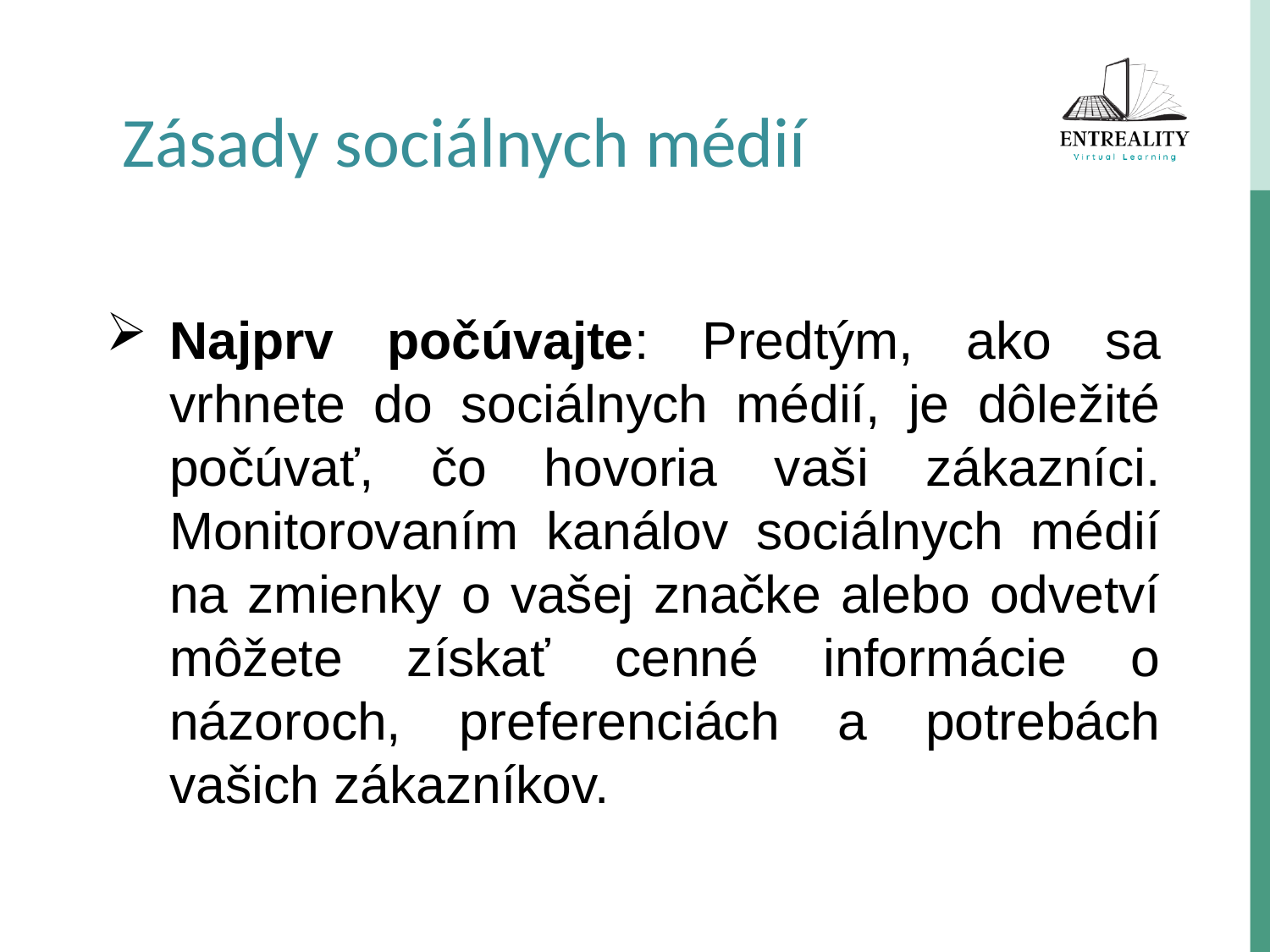

Zásady sociálnych médií

Najprv počúvajte: Predtým, ako sa vrhnete do sociálnych médií, je dôležité počúvať, čo hovoria vaši zákazníci. Monitorovaním kanálov sociálnych médií na zmienky o vašej značke alebo odvetví môžete získať cenné informácie o názoroch, preferenciách a potrebách vašich zákazníkov.